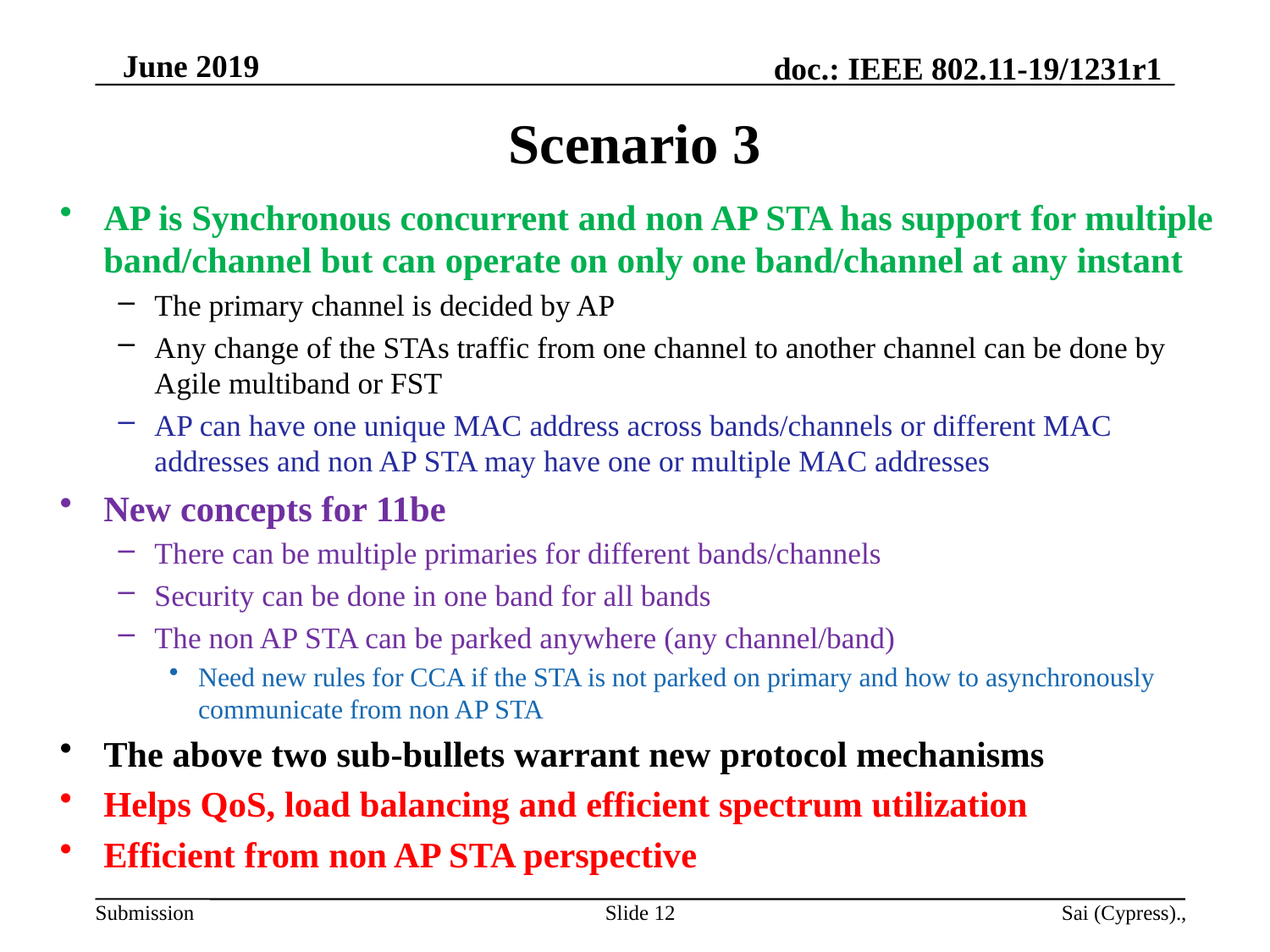

# Scenario 3
AP is Synchronous concurrent and non AP STA has support for multiple band/channel but can operate on only one band/channel at any instant
The primary channel is decided by AP
Any change of the STAs traffic from one channel to another channel can be done by Agile multiband or FST
AP can have one unique MAC address across bands/channels or different MAC addresses and non AP STA may have one or multiple MAC addresses
New concepts for 11be
There can be multiple primaries for different bands/channels
Security can be done in one band for all bands
The non AP STA can be parked anywhere (any channel/band)
Need new rules for CCA if the STA is not parked on primary and how to asynchronously communicate from non AP STA
The above two sub-bullets warrant new protocol mechanisms
Helps QoS, load balancing and efficient spectrum utilization
Efficient from non AP STA perspective

Slide 12
Sai (Cypress).,